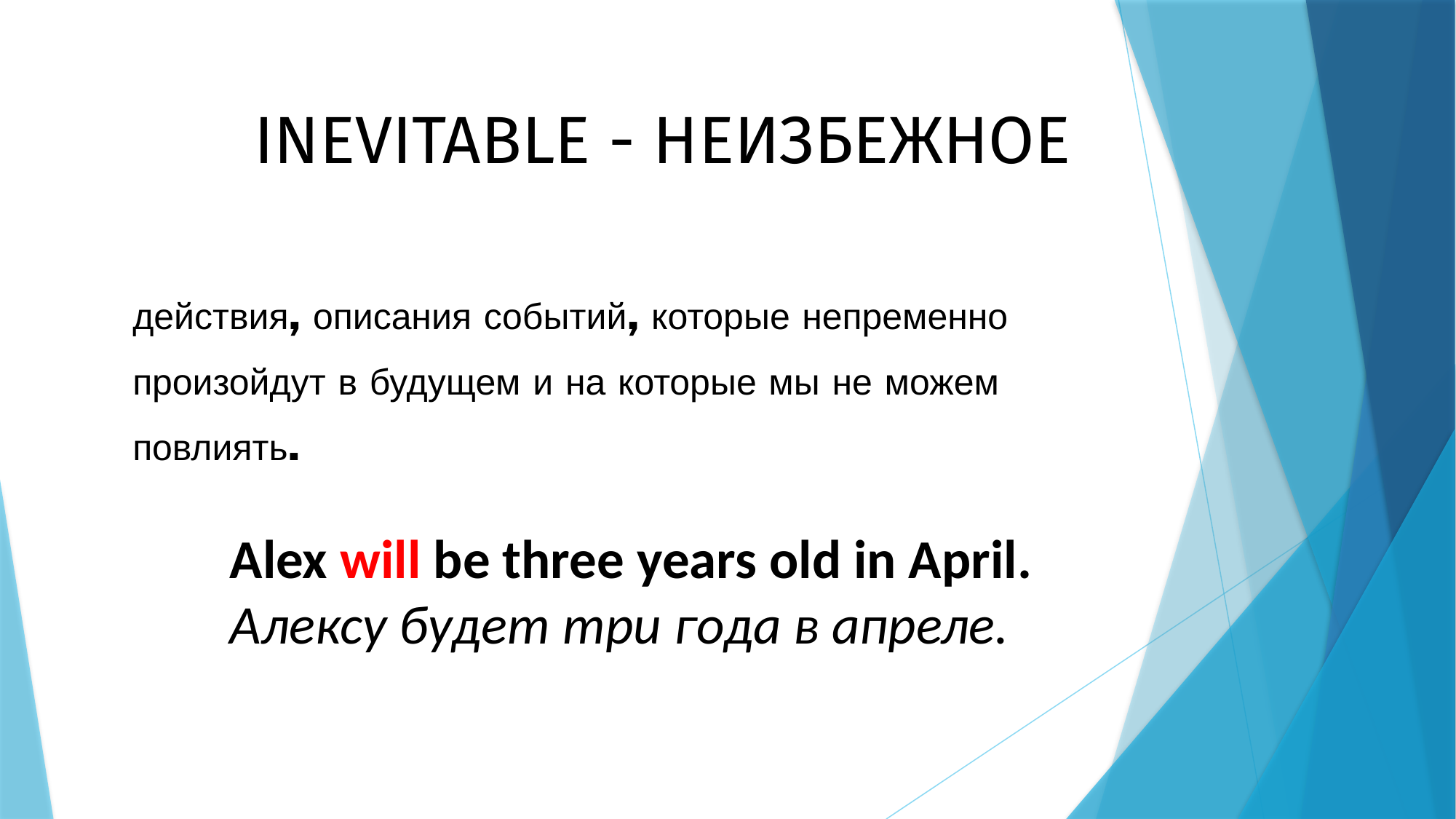

INEVITABLE - НЕИЗБЕЖНОЕ
действия, описания событий, которые непременно произойдут в будущем и на которые мы не можем повлиять.
Alex will be three years old in April.
Алексу будет три года в апреле.